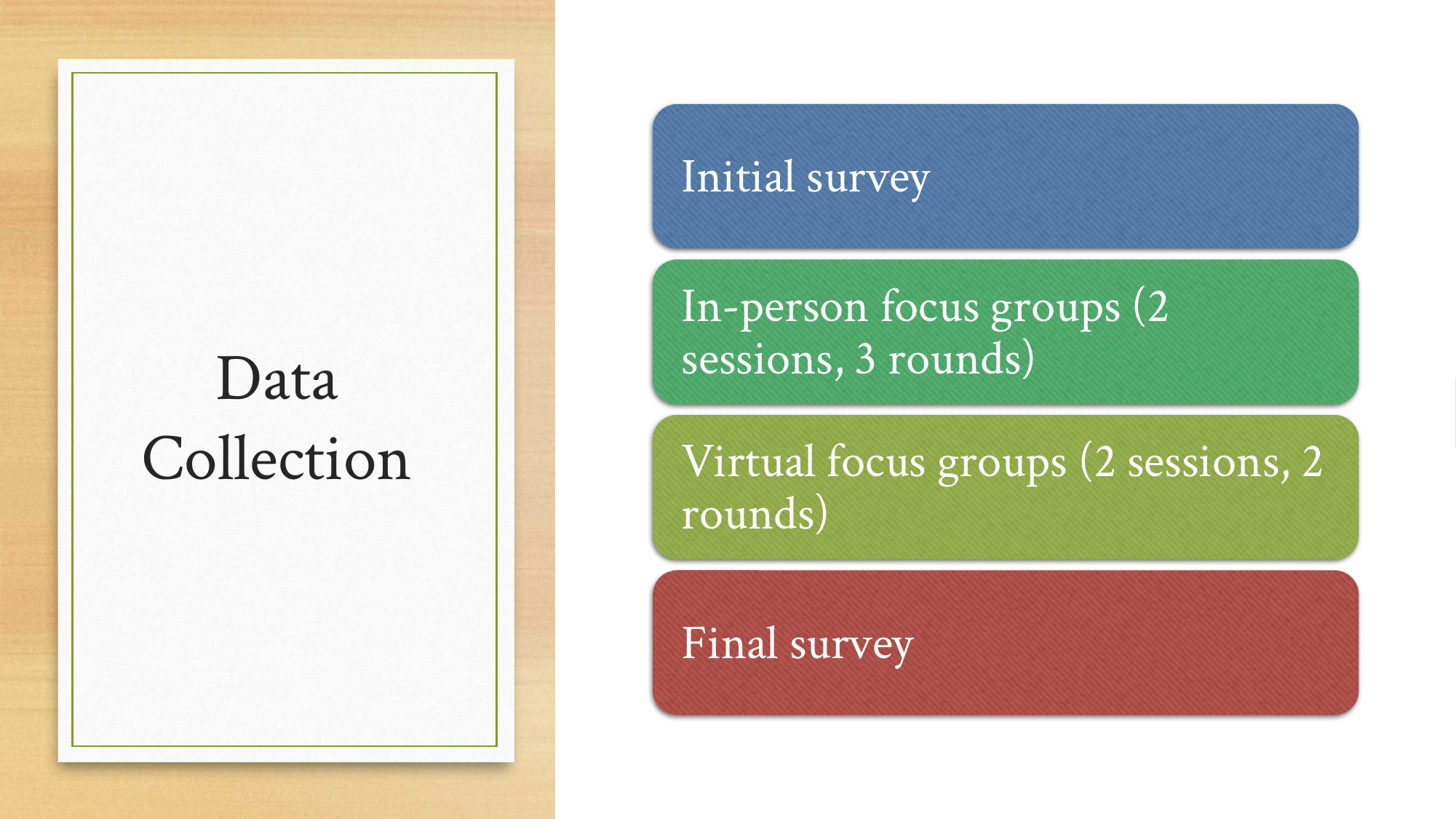

Initial survey
In-person focus groups (2 sessions, 3 rounds)
Virtual focus groups (2 sessions, 2 rounds)
Final survey
# Data Collection